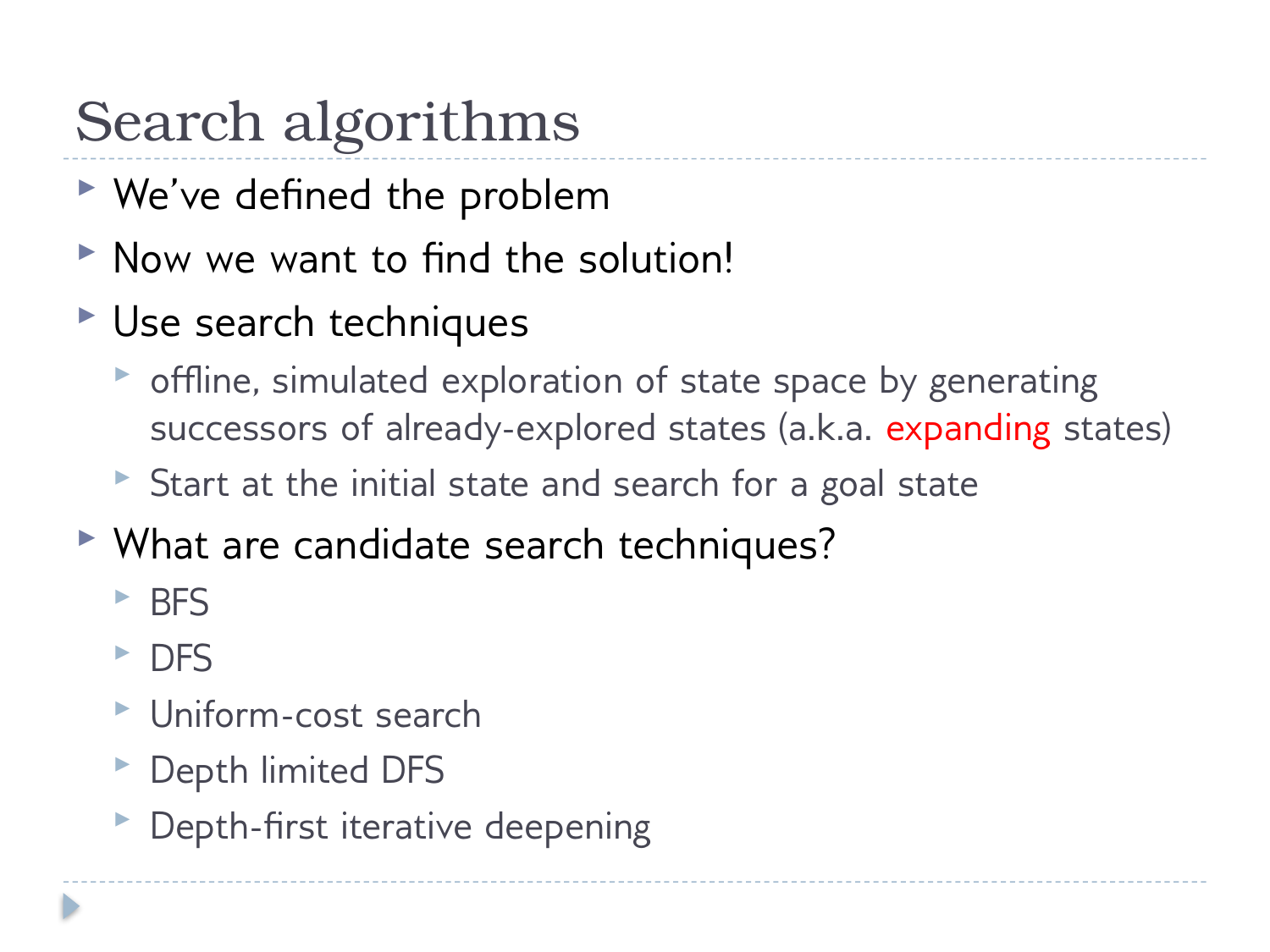

# Search algorithms
We’ve defined the problem
Now we want to find the solution!
Use search techniques
offline, simulated exploration of state space by generating successors of already-explored states (a.k.a. expanding states)
Start at the initial state and search for a goal state
What are candidate search techniques?
BFS
DFS
Uniform-cost search
Depth limited DFS
Depth-first iterative deepening